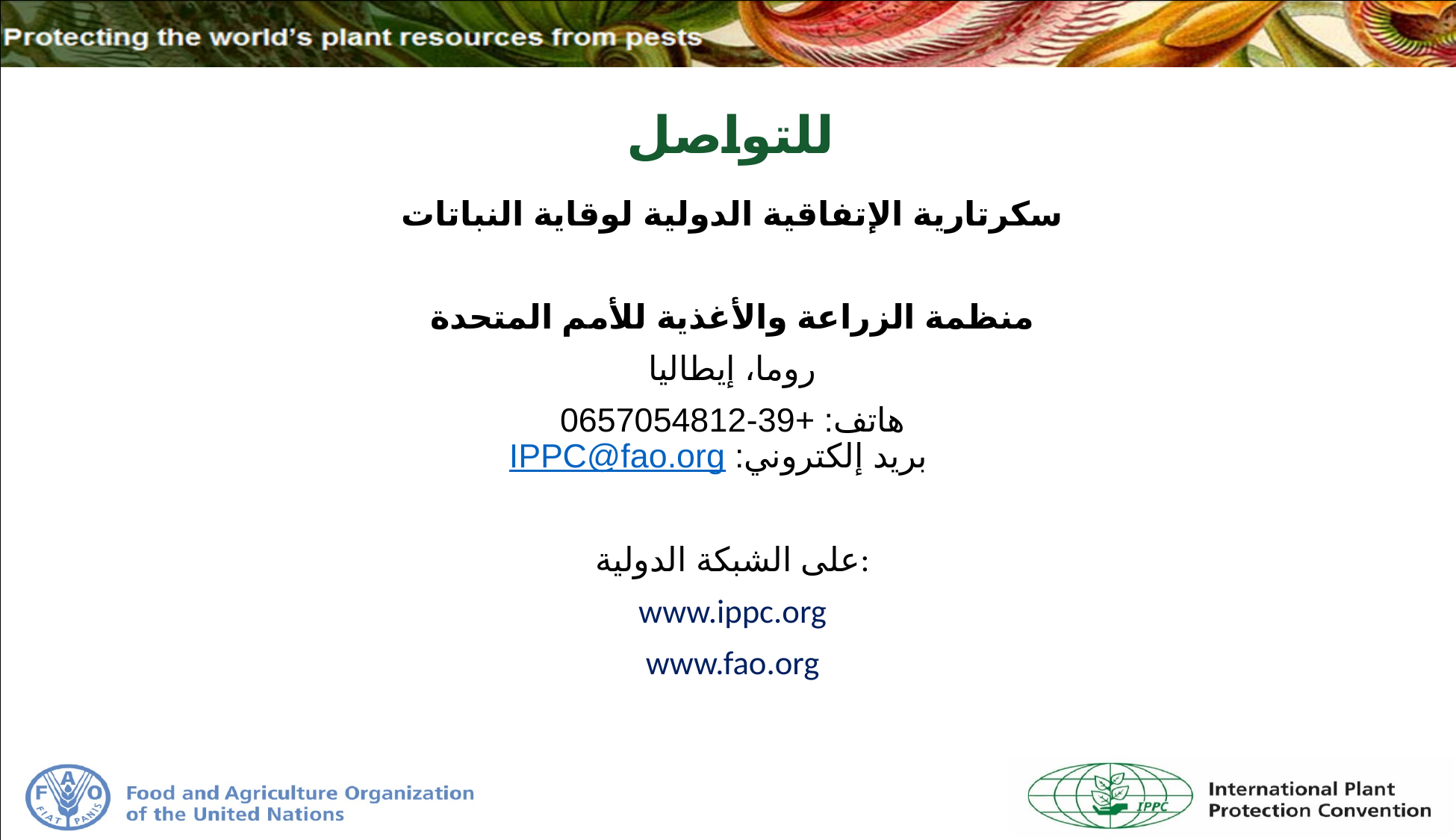

للتواصل
سكرتارية الإتفاقية الدولية لوقاية النباتات

منظمة الزراعة والأغذية للأمم المتحدة
روما، إيطاليا
هاتف: +39-0657054812
بريد إلكتروني: IPPC@fao.org

على الشبكة الدولية:
www.ippc.org
www.fao.org